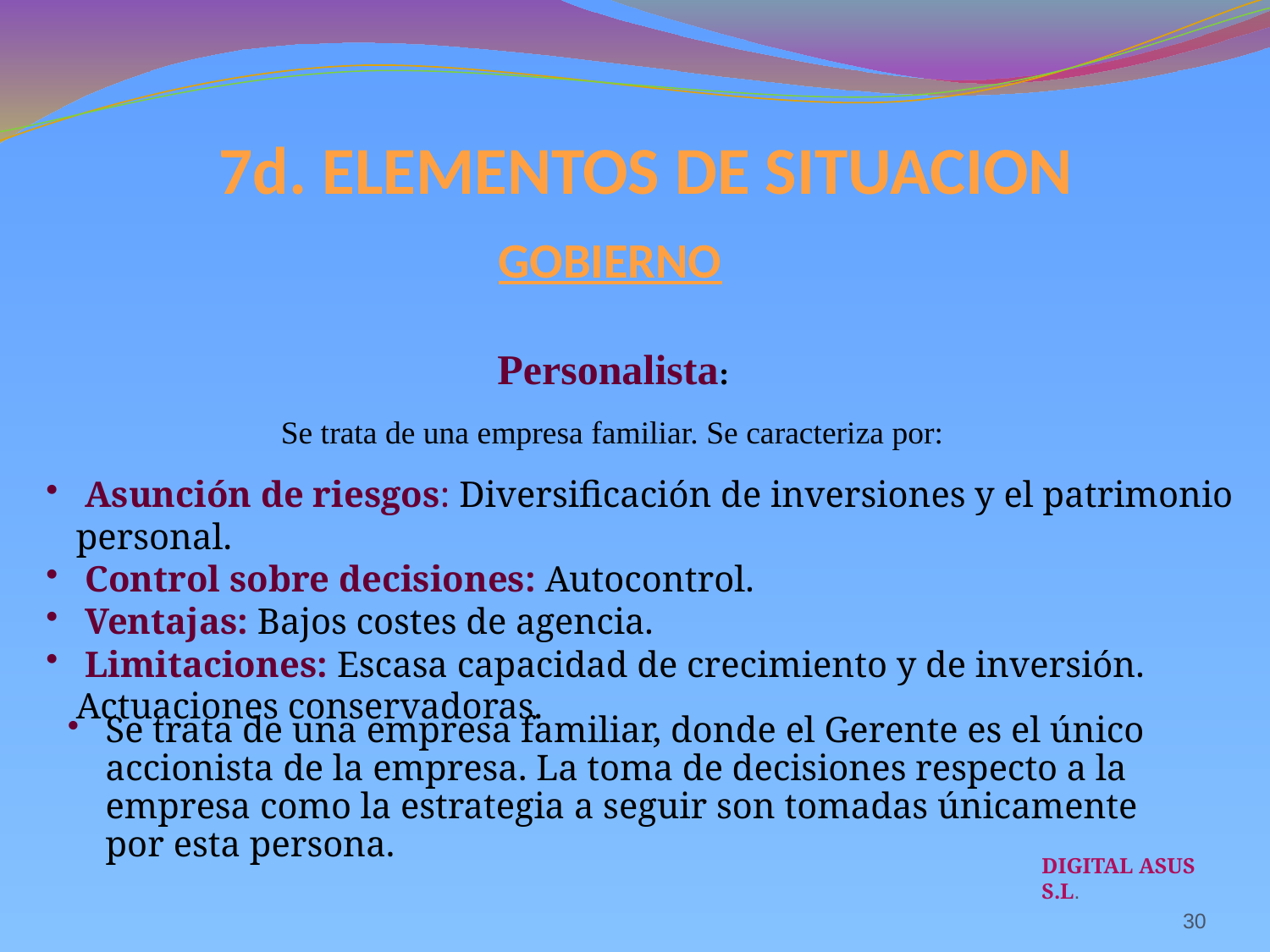

7d. ELEMENTOS DE SITUACION
GOBIERNO
Personalista:
Se trata de una empresa familiar. Se caracteriza por:
 Asunción de riesgos: Diversificación de inversiones y el patrimonio personal.
 Control sobre decisiones: Autocontrol.
 Ventajas: Bajos costes de agencia.
 Limitaciones: Escasa capacidad de crecimiento y de inversión. Actuaciones conservadoras.
Se trata de una empresa familiar, donde el Gerente es el único accionista de la empresa. La toma de decisiones respecto a la empresa como la estrategia a seguir son tomadas únicamente por esta persona.

DIGITAL ASUS S.L.
30